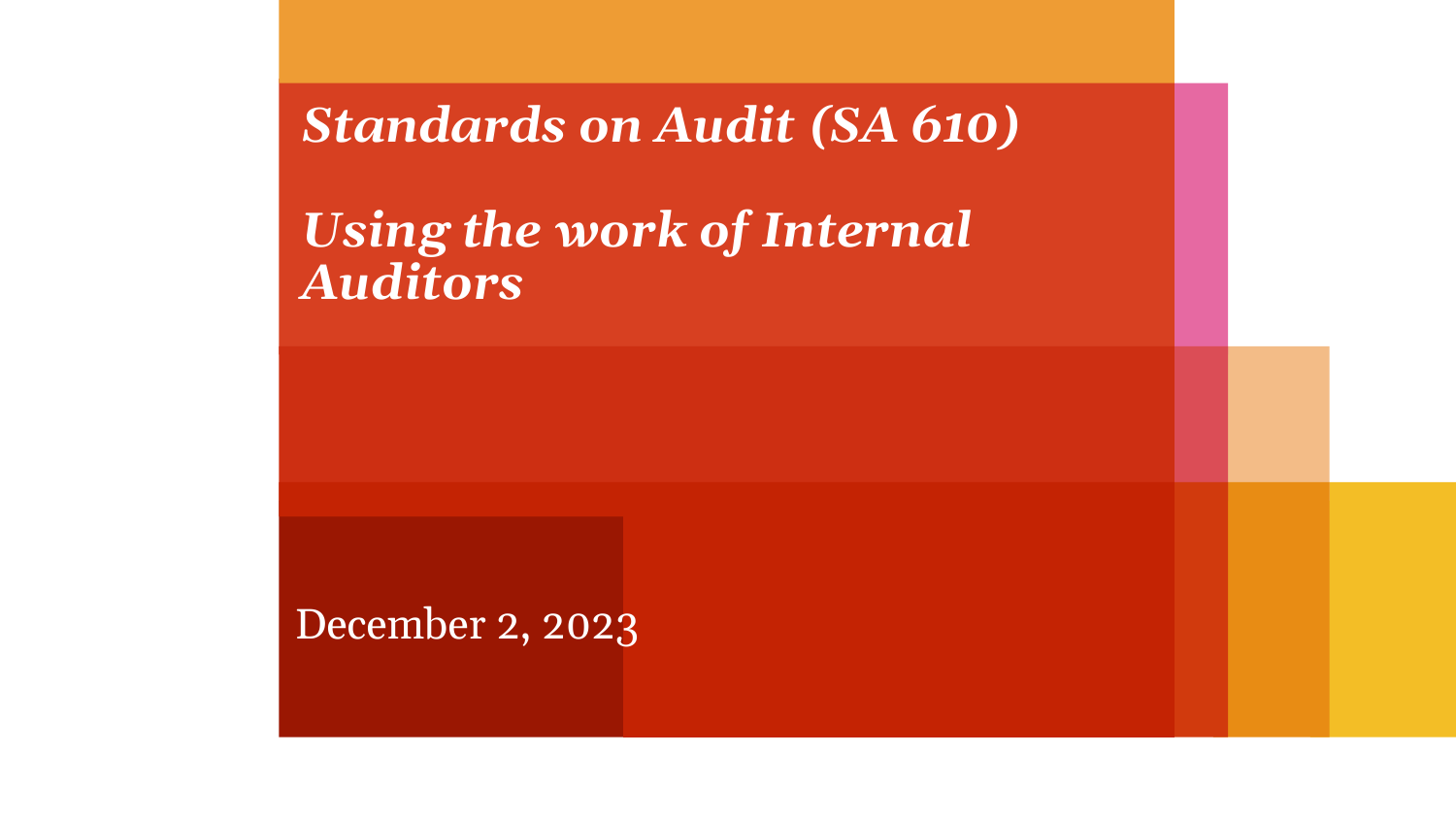

# Standards on Audit (SA 610)

Using the work of Internal Auditors

December 2, 2023